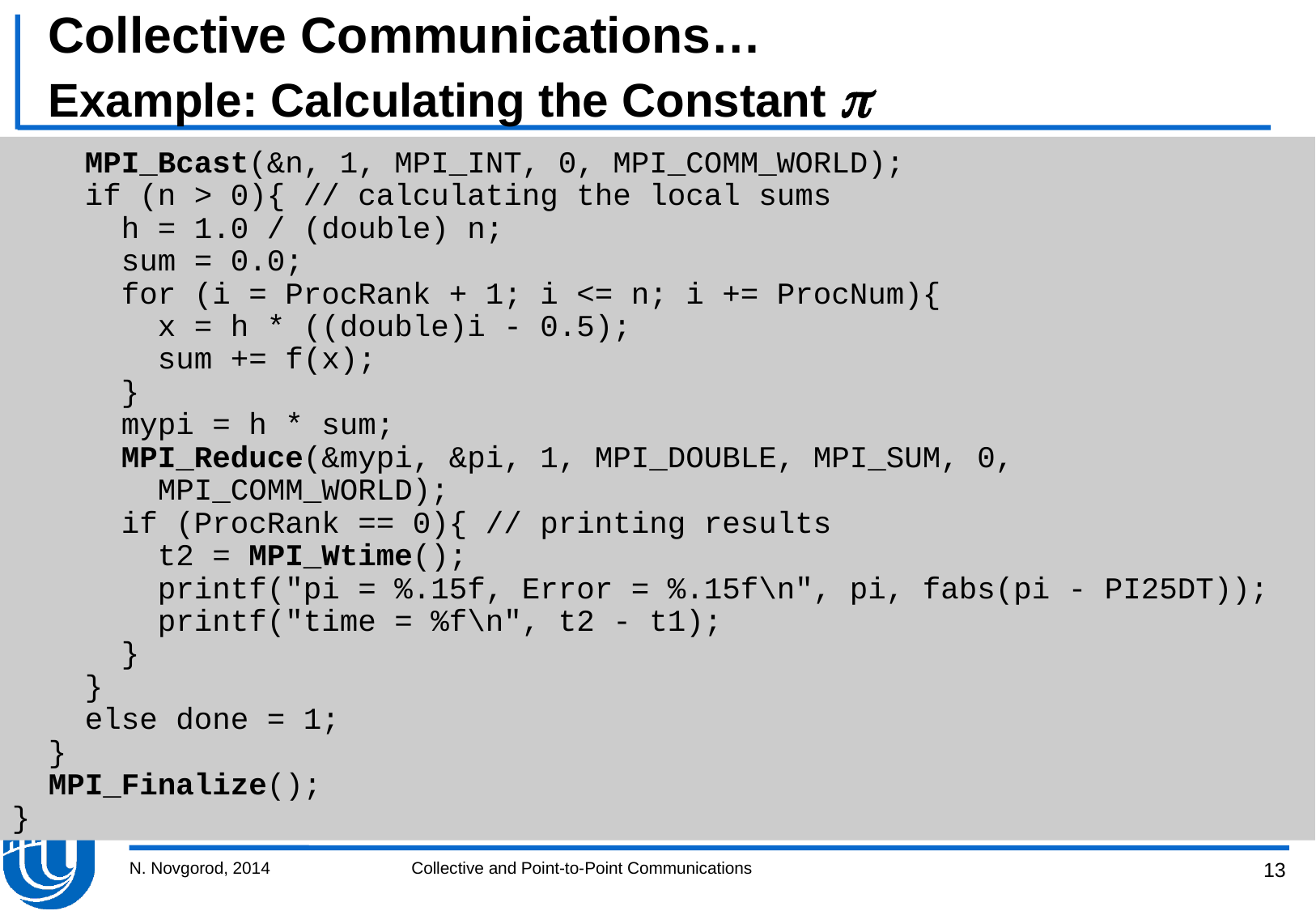

# Collective Communications… Example: Calculating the Constant π
    MPI_Bcast(&n, 1, MPI_INT, 0, MPI_COMM_WORLD);
    if (n > 0){ // calculating the local sums
      h = 1.0 / (double) n;
      sum = 0.0;
      for (i = ProcRank + 1; i <= n; i += ProcNum){
        x = h * ((double)i - 0.5);
        sum += f(x);
      }
      mypi = h * sum;
      MPI_Reduce(&mypi, &pi, 1, MPI_DOUBLE, MPI_SUM, 0,
        MPI_COMM_WORLD);
      if (ProcRank == 0){ // printing results
        t2 = MPI_Wtime();
        printf("pi = %.15f, Error = %.15f\n", pi, fabs(pi - PI25DT));
        printf("time = %f\n", t2 - t1);
      }
    }
    else done = 1;
  }
  MPI_Finalize();
}
N. Novgorod, 2014
Collective and Point-to-Point Communications
13